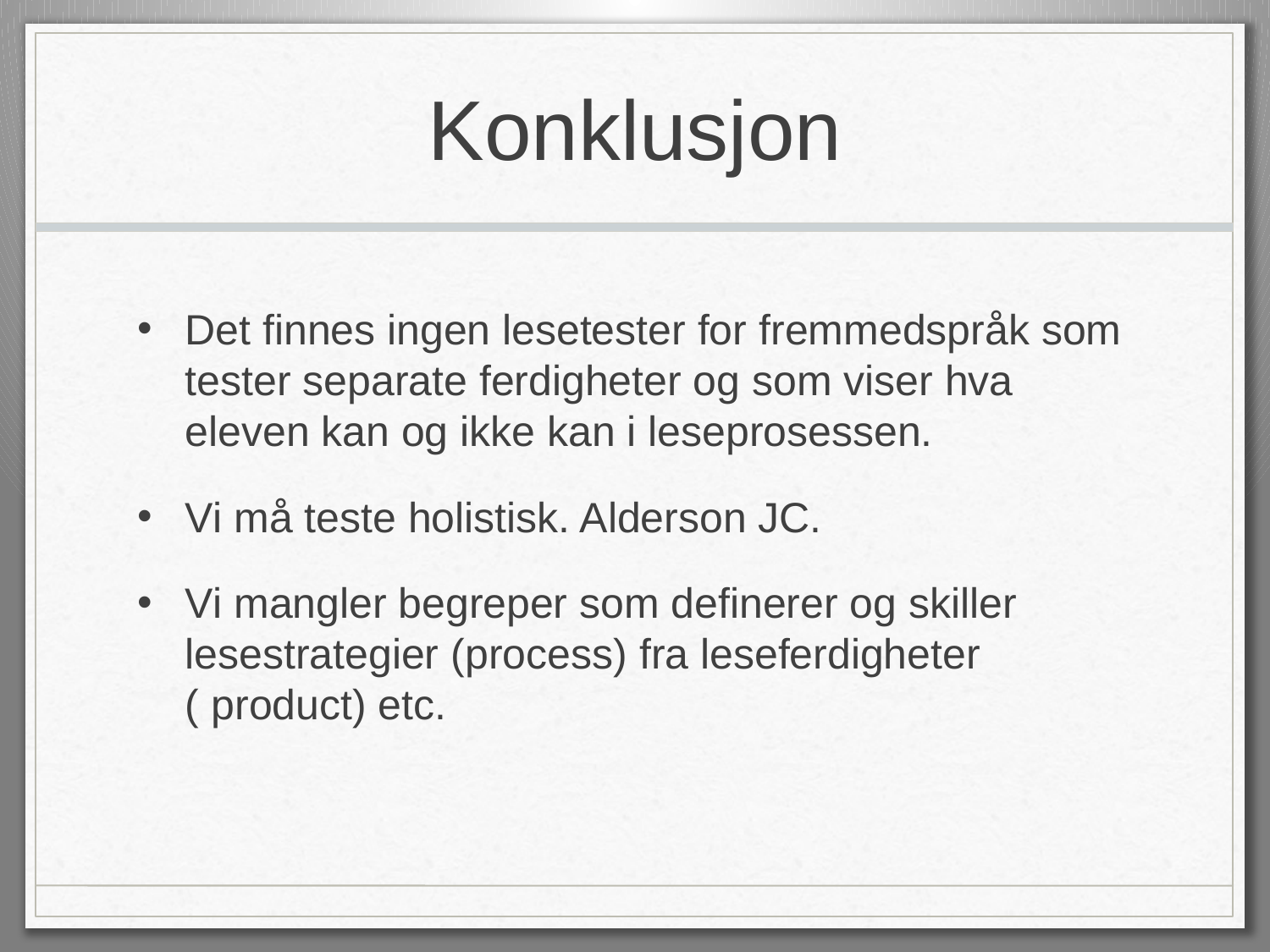

# Konklusjon
Det finnes ingen lesetester for fremmedspråk som tester separate ferdigheter og som viser hva eleven kan og ikke kan i leseprosessen.
Vi må teste holistisk. Alderson JC.
Vi mangler begreper som definerer og skiller lesestrategier (process) fra leseferdigheter ( product) etc.